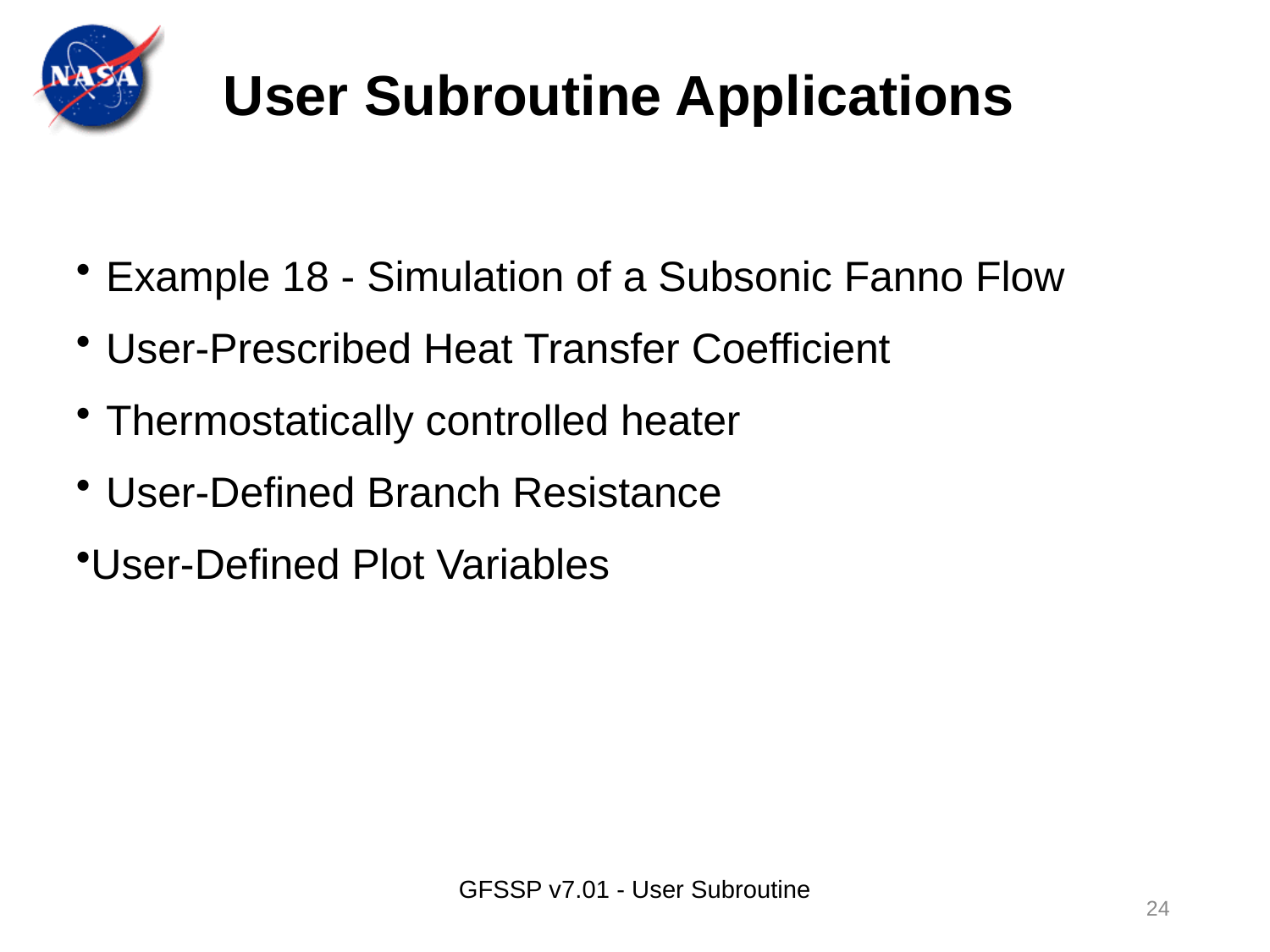

User Subroutine Applications
Example 18 - Simulation of a Subsonic Fanno Flow
User-Prescribed Heat Transfer Coefficient
Thermostatically controlled heater
User-Defined Branch Resistance
User-Defined Plot Variables

GFSSP v7.01 - User Subroutine
24